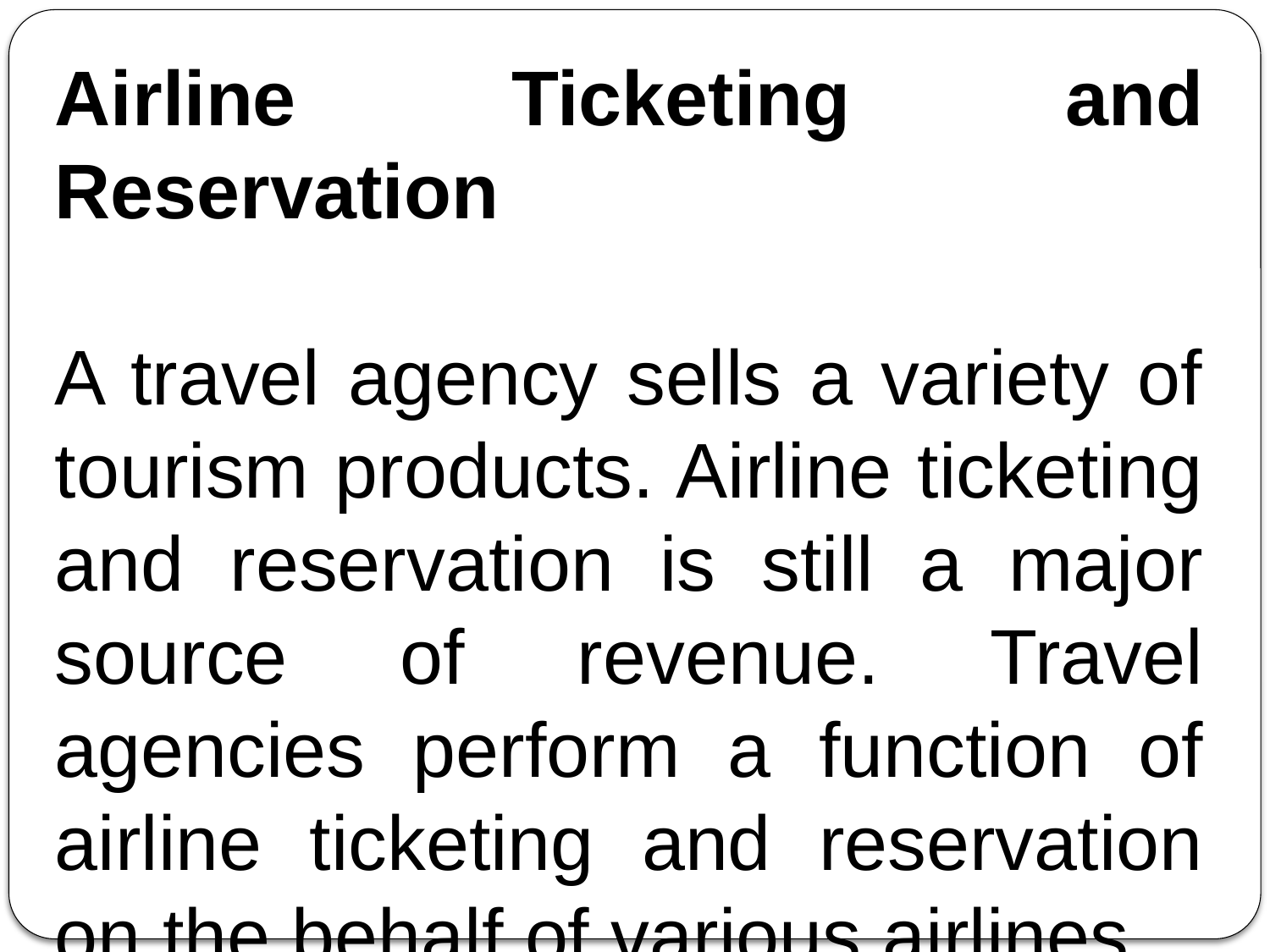

Airline Ticketing and Reservation

A travel agency sells a variety of tourism products. Airline ticketing and reservation is still a major source of revenue. Travel agencies perform a function of airline ticketing and reservation on the behalf of various airlines.